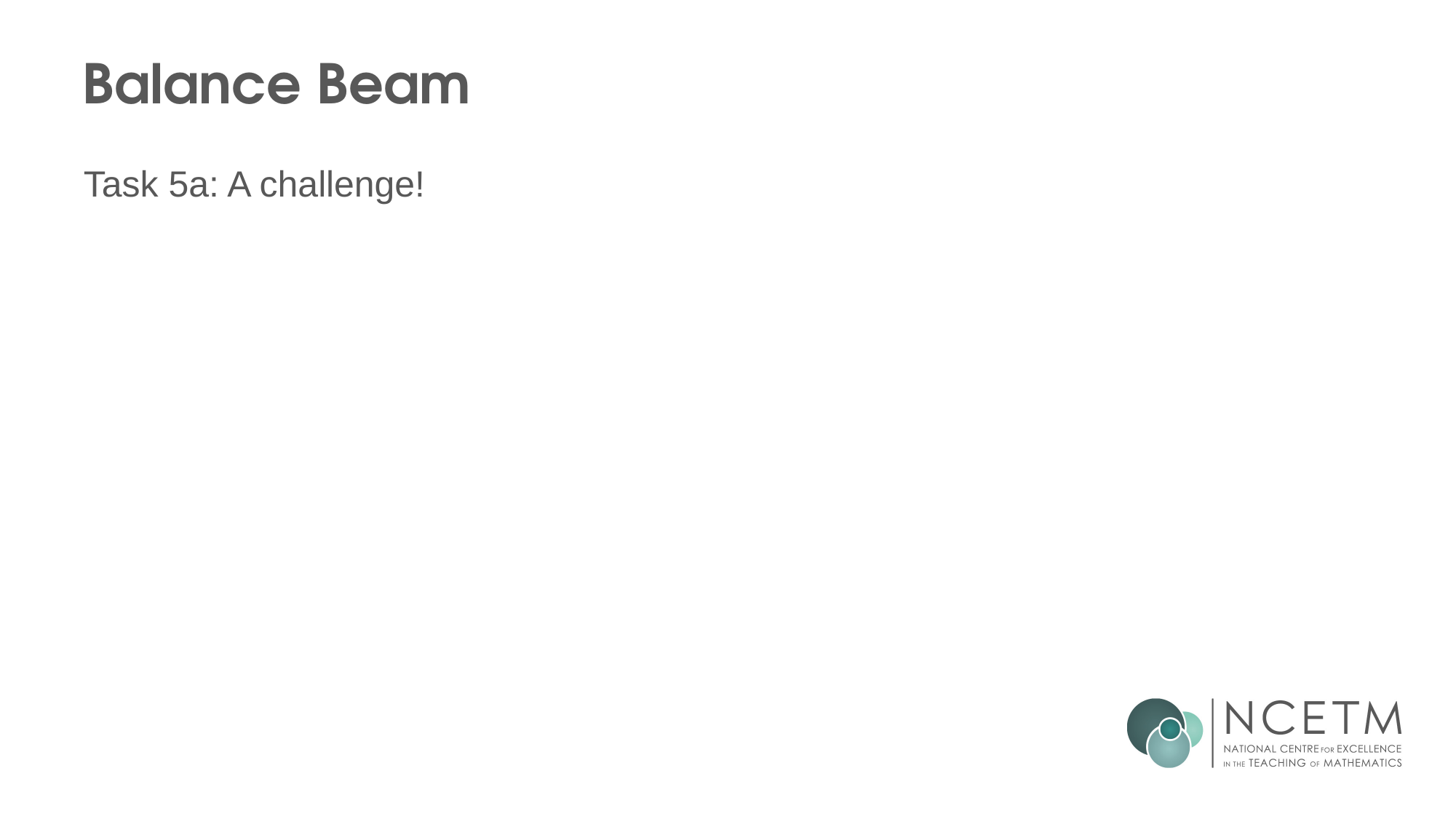

# Balance Beam
Task 5a: A challenge!